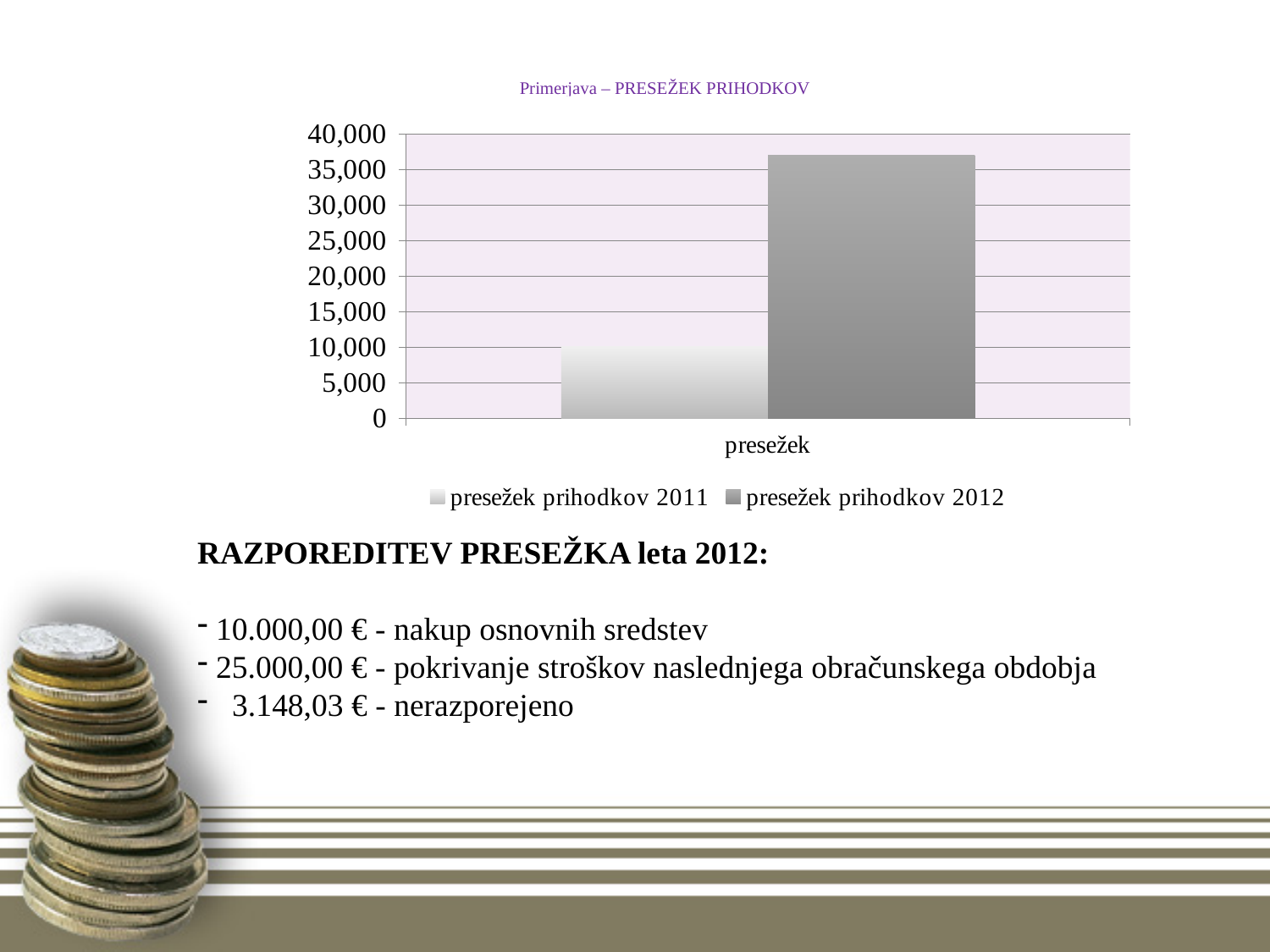

# Primerjava – PRESEŽEK PRIHODKOV

### Chart

| Category | presežek prihodkov 2011 | presežek prihodkov 2012 |
|---|---|---|
| presežek | 10123.21 | 37012.64 |
RAZPOREDITEV PRESEŽKA leta 2012:

 10.000,00 € - nakup osnovnih sredstev
 25.000,00 € - pokrivanje stroškov naslednjega obračunskega obdobja
   3.148,03 € - nerazporejeno